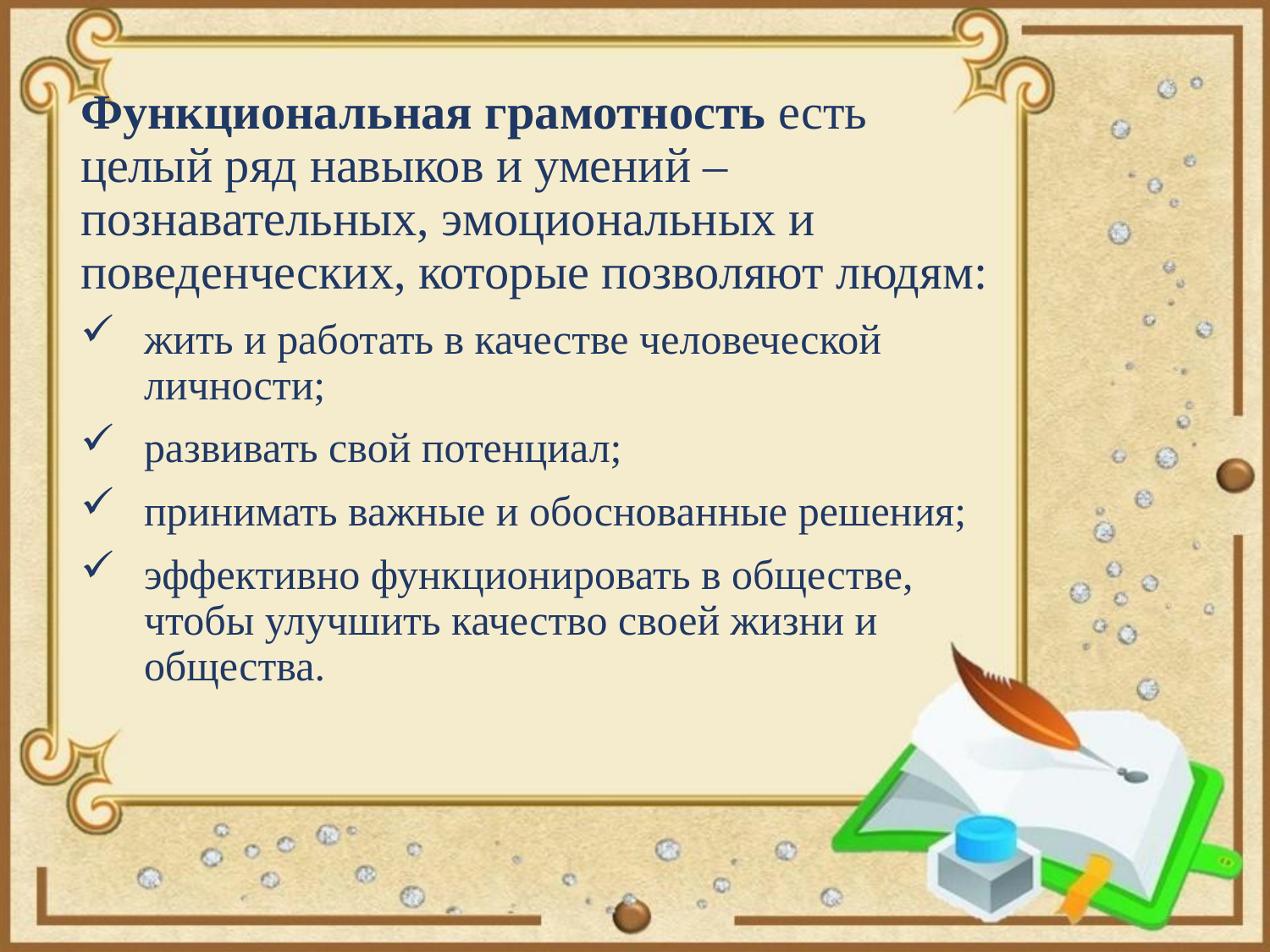

Функциональная грамотность есть целый ряд навыков и умений – познавательных, эмоциональных и поведенческих, которые позволяют людям:
жить и работать в качестве человеческой личности;
развивать свой потенциал;
принимать важные и обоснованные решения;
эффективно функционировать в обществе, чтобы улучшить качество своей жизни и общества.